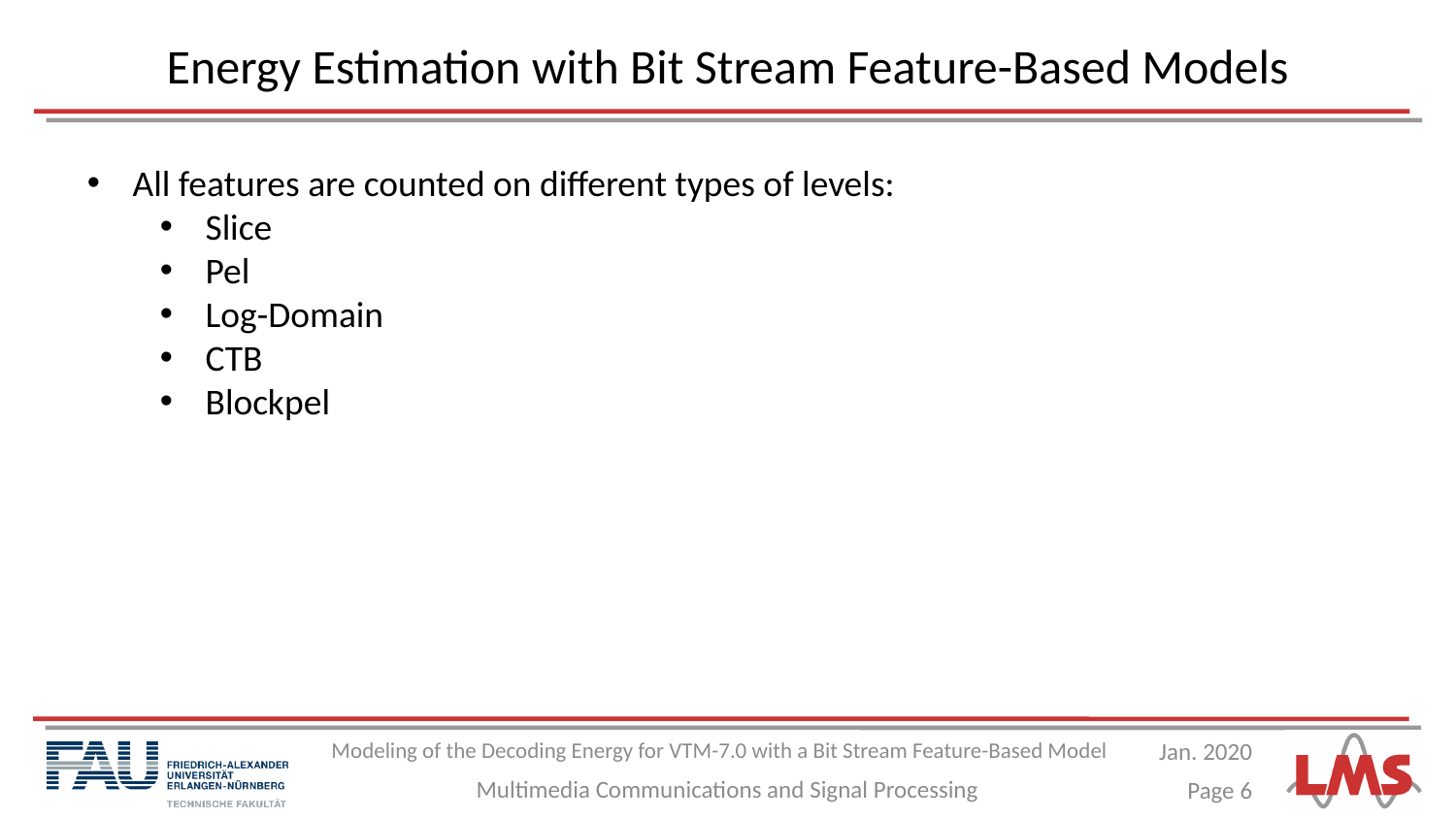

# Energy Estimation with Bit Stream Feature-Based Models
All features are counted on different types of levels:
Slice
Pel
Log-Domain
CTB
Blockpel
|  |
| --- |
|  |
| --- |